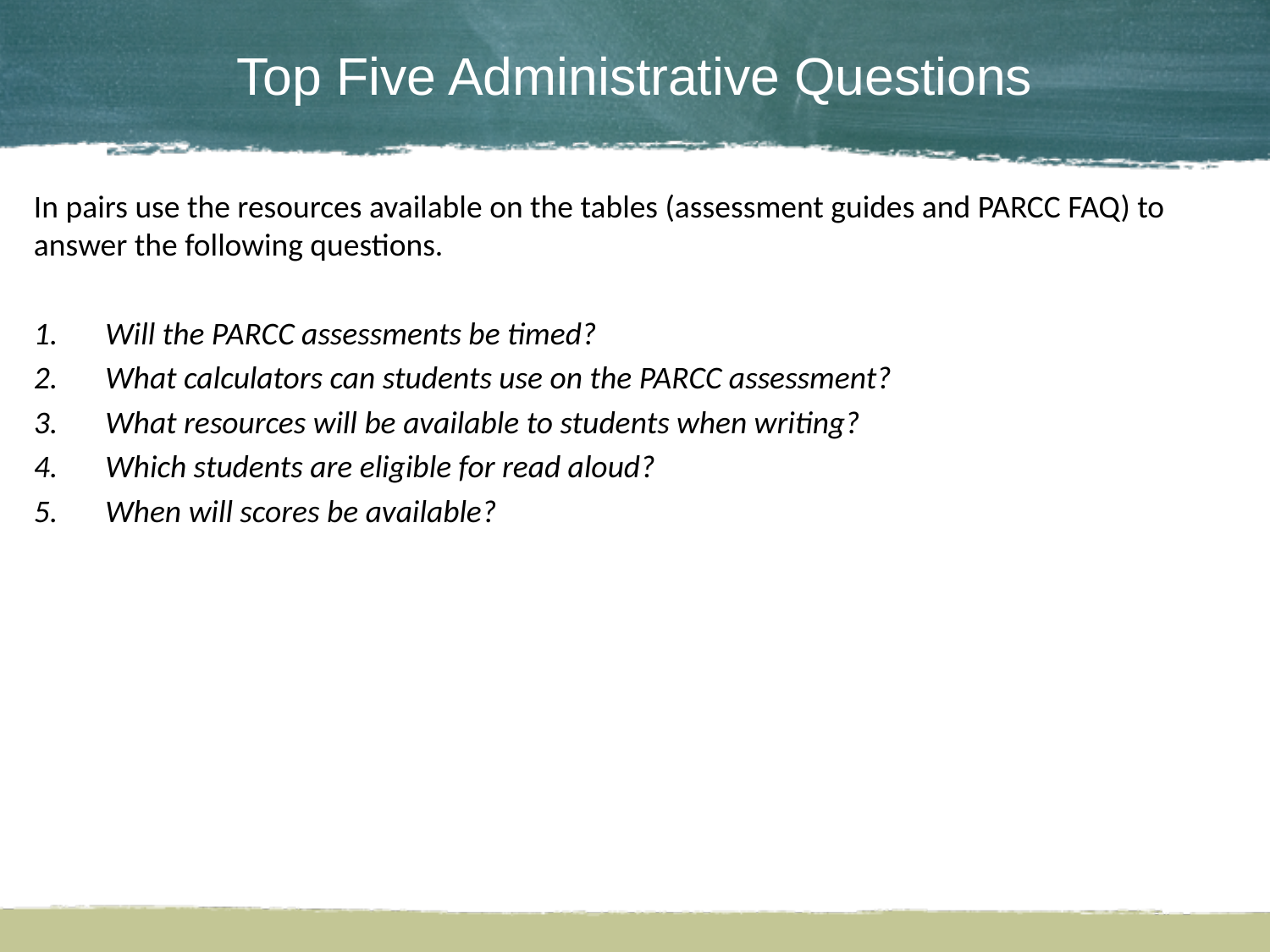

# Top Five Administrative Questions
In pairs use the resources available on the tables (assessment guides and PARCC FAQ) to answer the following questions.

Will the PARCC assessments be timed?
What calculators can students use on the PARCC assessment?
What resources will be available to students when writing?
Which students are eligible for read aloud?
When will scores be available?